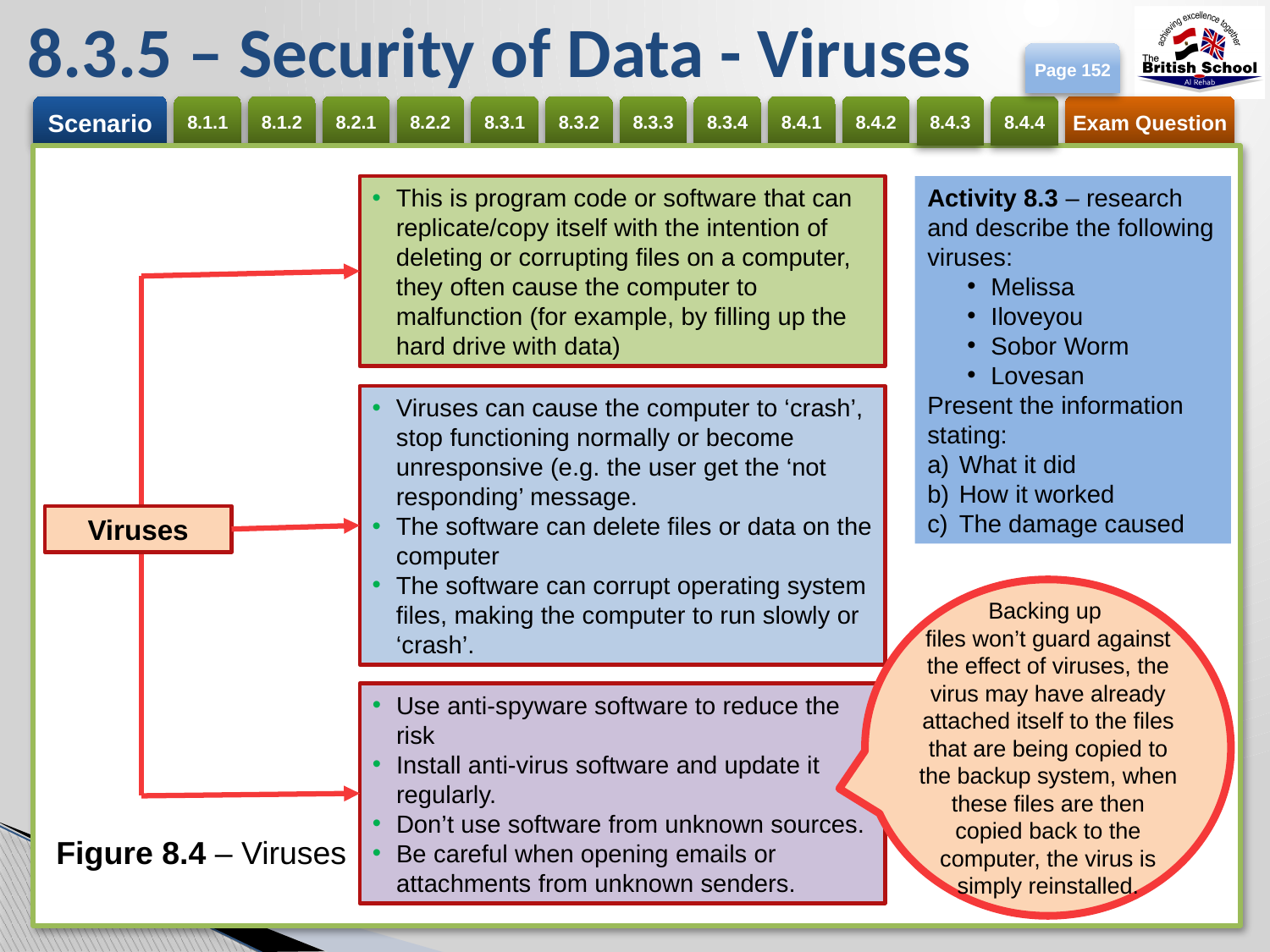

# 8.3.5 – Security of Data - Viruses
Page 152
This is program code or software that can replicate/copy itself with the intention of deleting or corrupting files on a computer, they often cause the computer to malfunction (for example, by filling up the hard drive with data)
Viruses can cause the computer to ‘crash’, stop functioning normally or become unresponsive (e.g. the user get the ‘not responding’ message.
The software can delete files or data on the computer
The software can corrupt operating system files, making the computer to run slowly or ‘crash’.
Viruses
Use anti-spyware software to reduce the risk
Install anti-virus software and update it regularly.
Don’t use software from unknown sources.
Be careful when opening emails or attachments from unknown senders.
Activity 8.3 – research and describe the following viruses:
Melissa
Iloveyou
Sobor Worm
Lovesan
Present the information stating:
What it did
How it worked
The damage caused
Backing up
files won’t guard against the effect of viruses, the virus may have already attached itself to the files that are being copied to the backup system, when these files are then copied back to the computer, the virus is simply reinstalled.
Figure 8.4 – Viruses